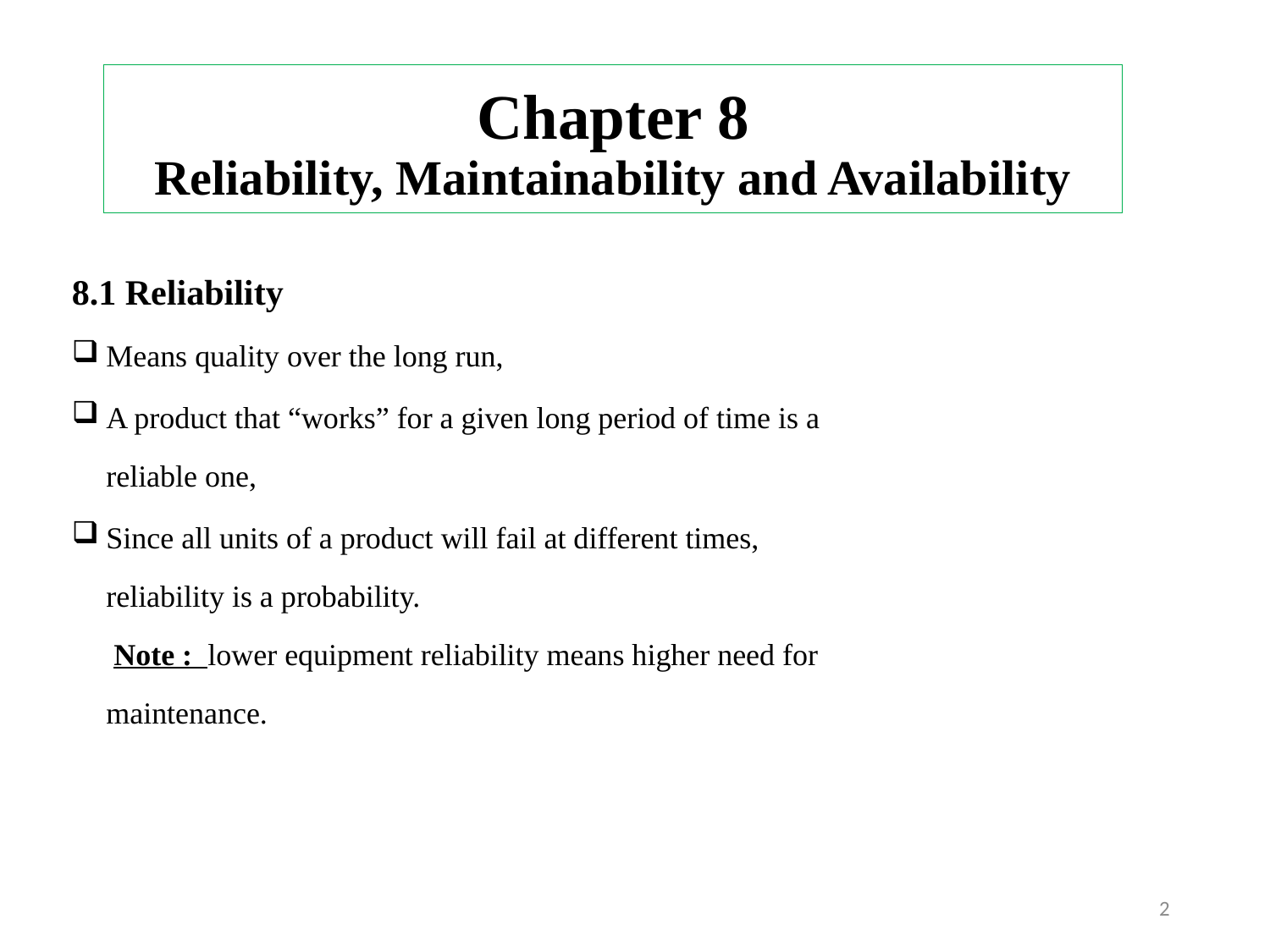

# Chapter 8 Reliability, Maintainability and Availability
8.1 Reliability
Means quality over the long run,
A product that “works” for a given long period of time is a
reliable one,
Since all units of a product will fail at different times,
reliability is a probability.
 Note :  lower equipment reliability means higher need for
maintenance.
2